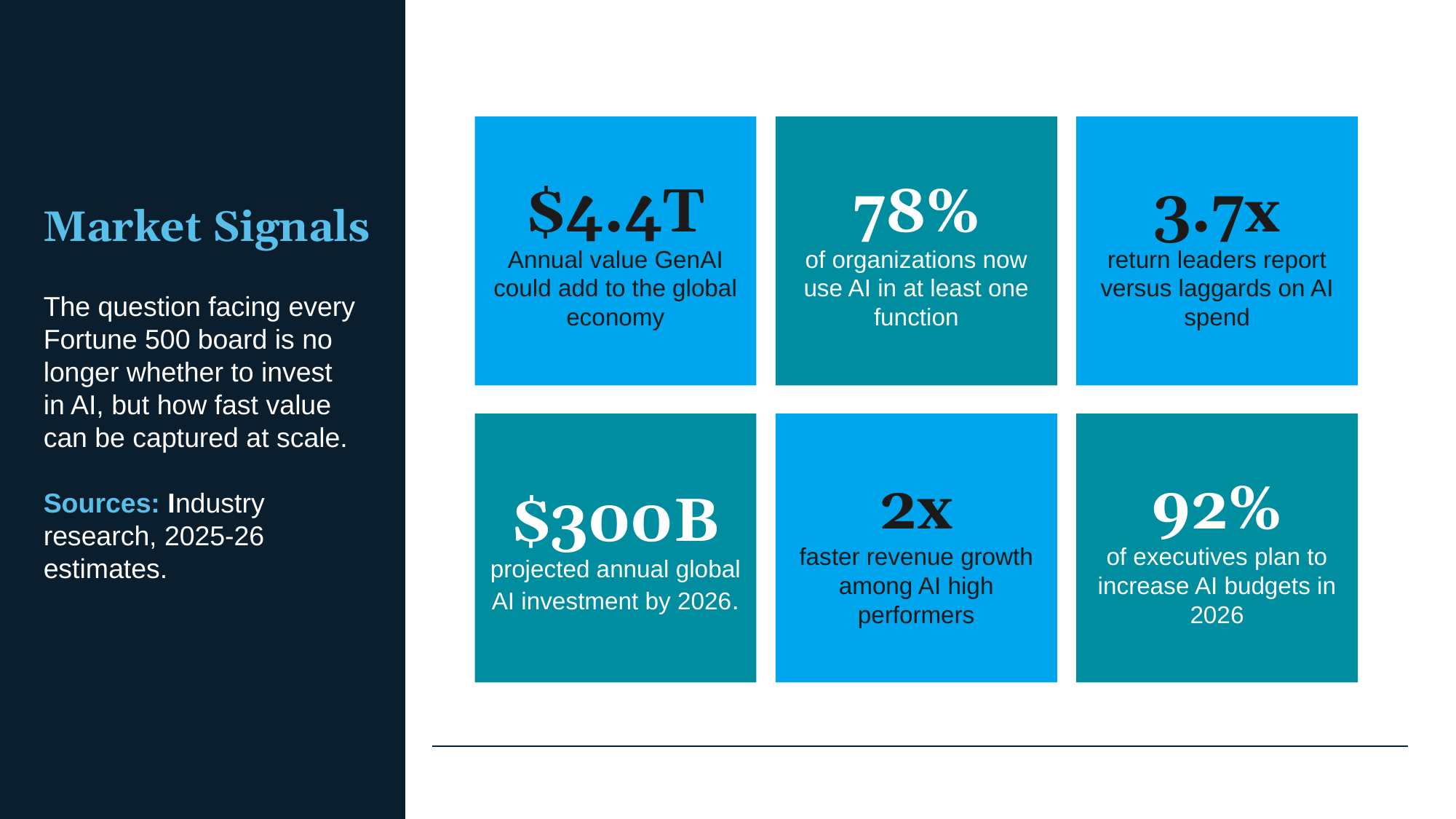

# Market Signals
$4.4T
Annual value GenAI could add to the global economy
78%
of organizations now use AI in at least one function
3.7x
return leaders report versus laggards on AI spend
The question facing every Fortune 500 board is no longer whether to invest in AI, but how fast value can be captured at scale.

Sources: Industry research, 2025-26 estimates.
$300B
projected annual global AI investment by 2026.
2x
faster revenue growth among AI high performers
92%
of executives plan to increase AI budgets in 2026